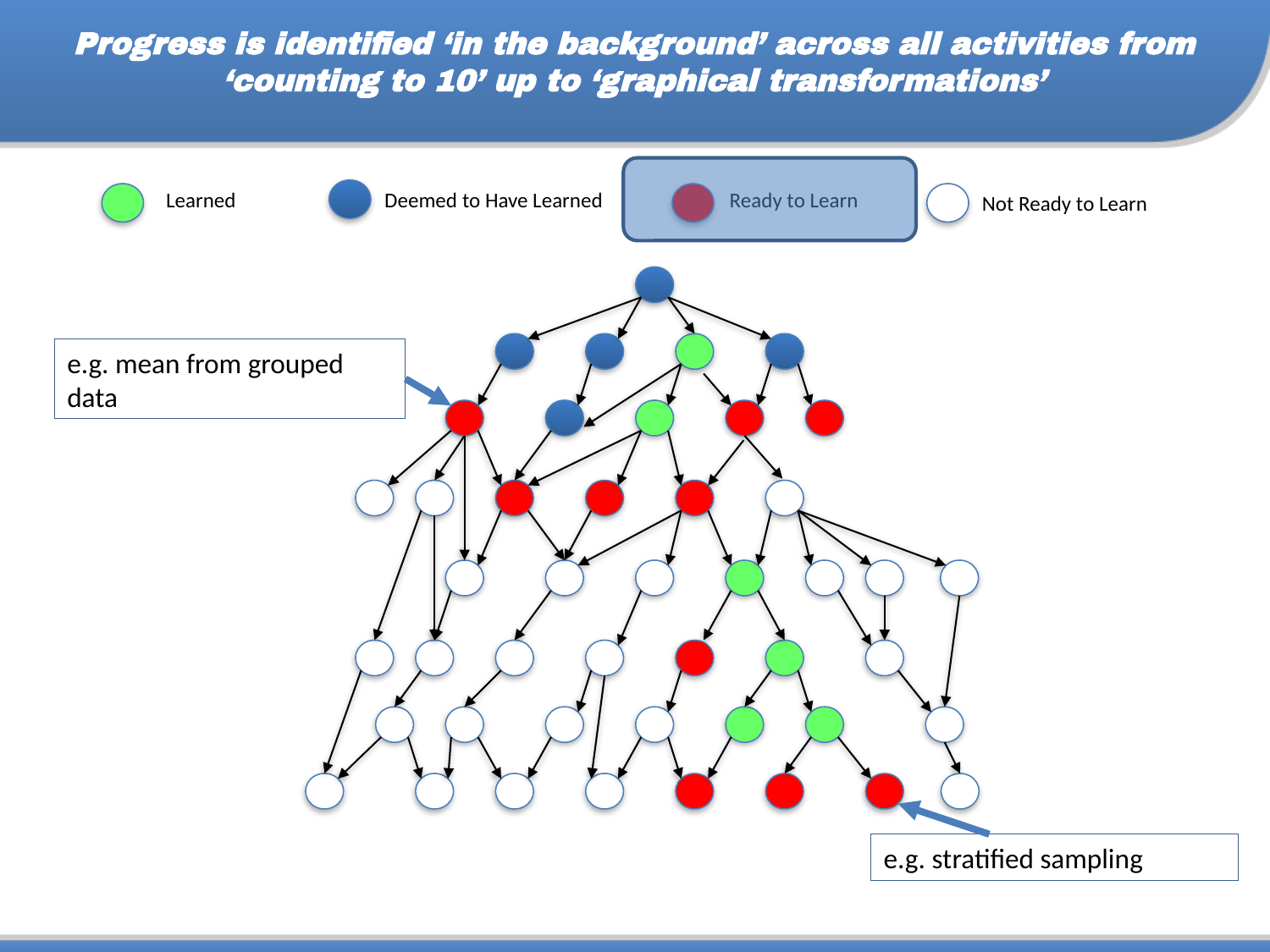

Progress is identified ‘in the background’ across all activities from ‘counting to 10’ up to ‘graphical transformations’

Learned

Ready to Learn
Deemed to Have Learned

Not Ready to Learn

e.g. mean from grouped data

e.g. stratified sampling